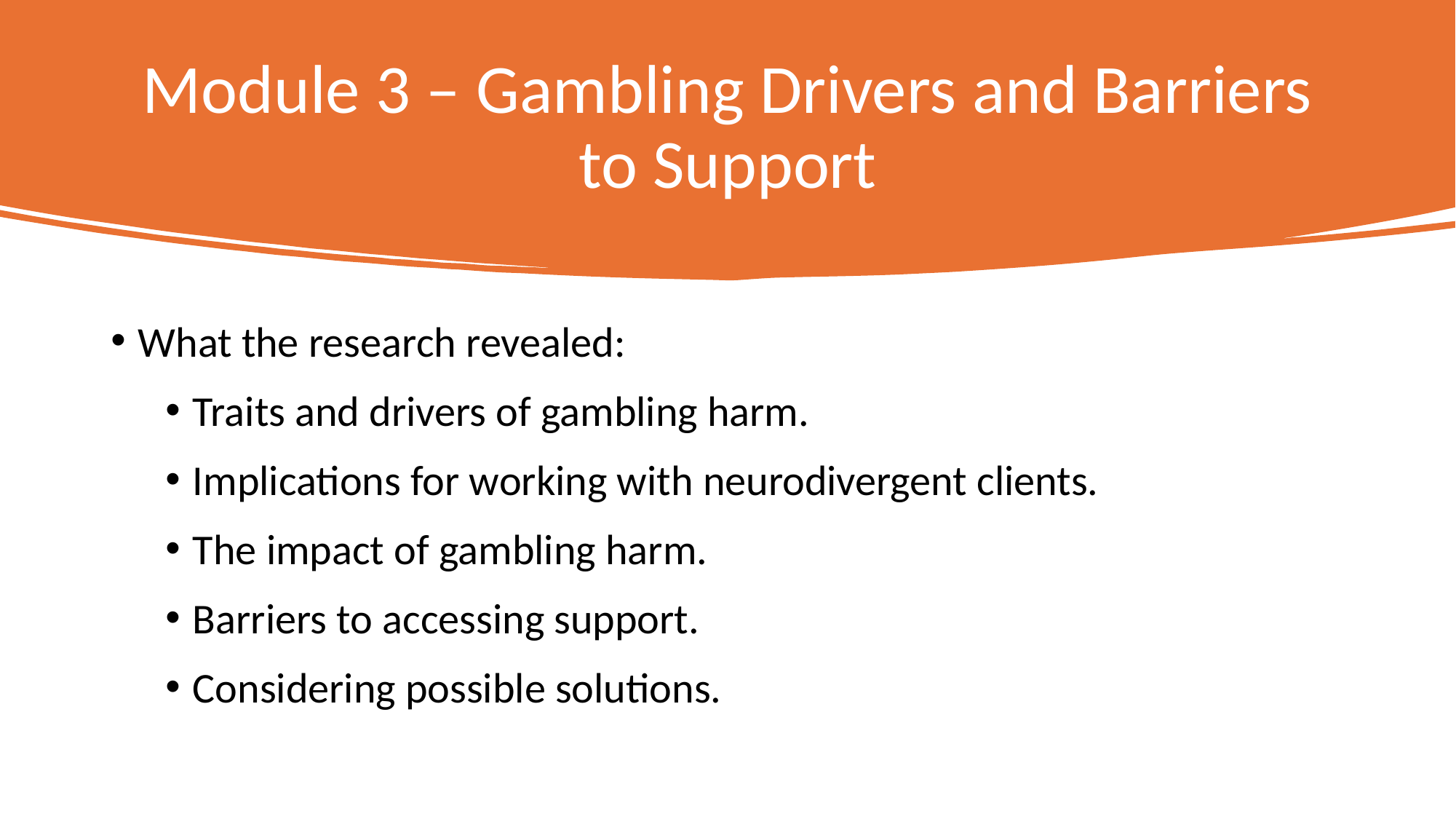

# Module 3 – Gambling Drivers and Barriers to Support
What the research revealed:
Traits and drivers of gambling harm.
Implications for working with neurodivergent clients.
The impact of gambling harm.
Barriers to accessing support.
Considering possible solutions.